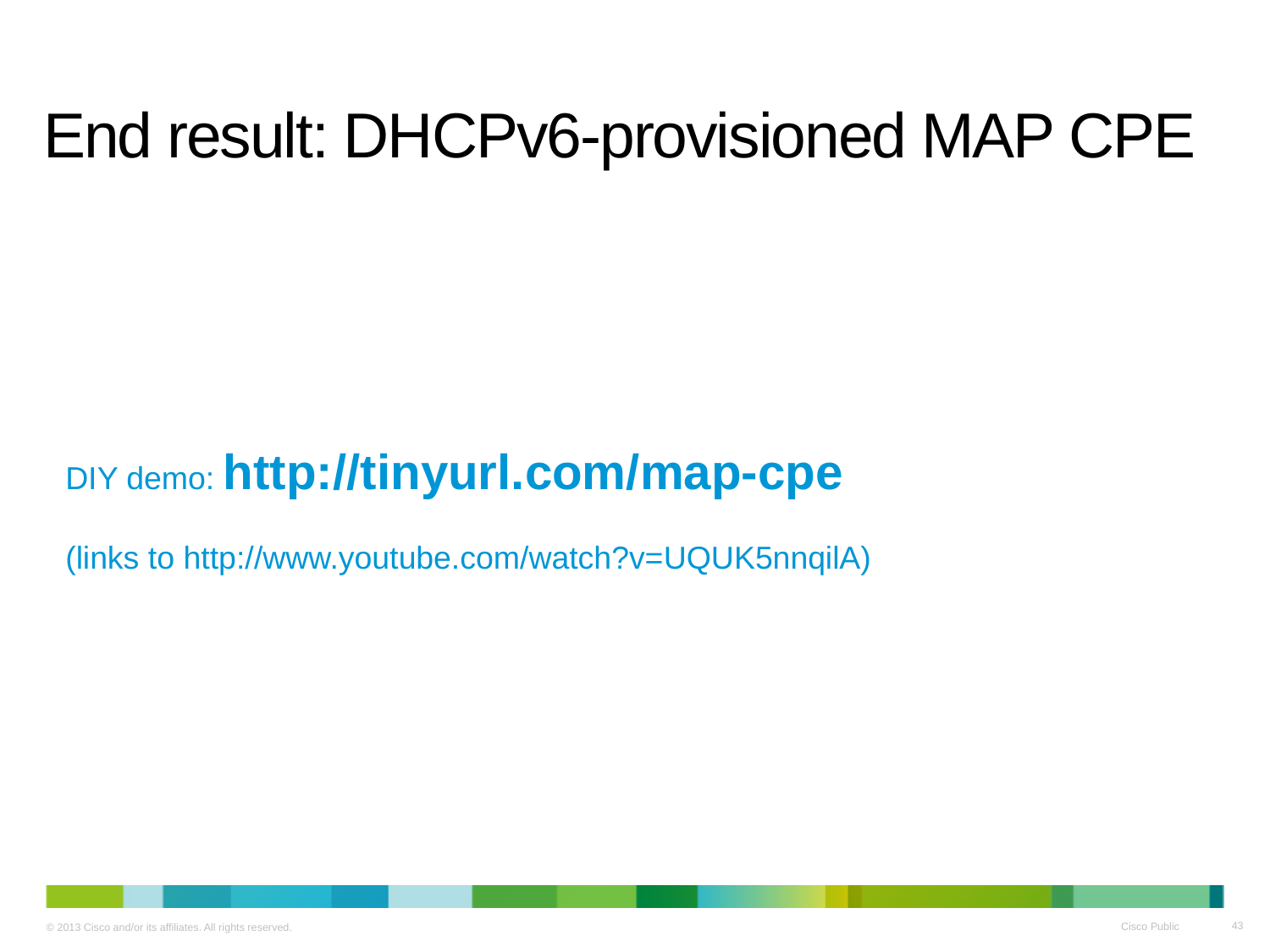

# End result: DHCPv6-provisioned MAP CPE
DIY demo: http://tinyurl.com/map-cpe

(links to http://www.youtube.com/watch?v=UQUK5nnqilA)